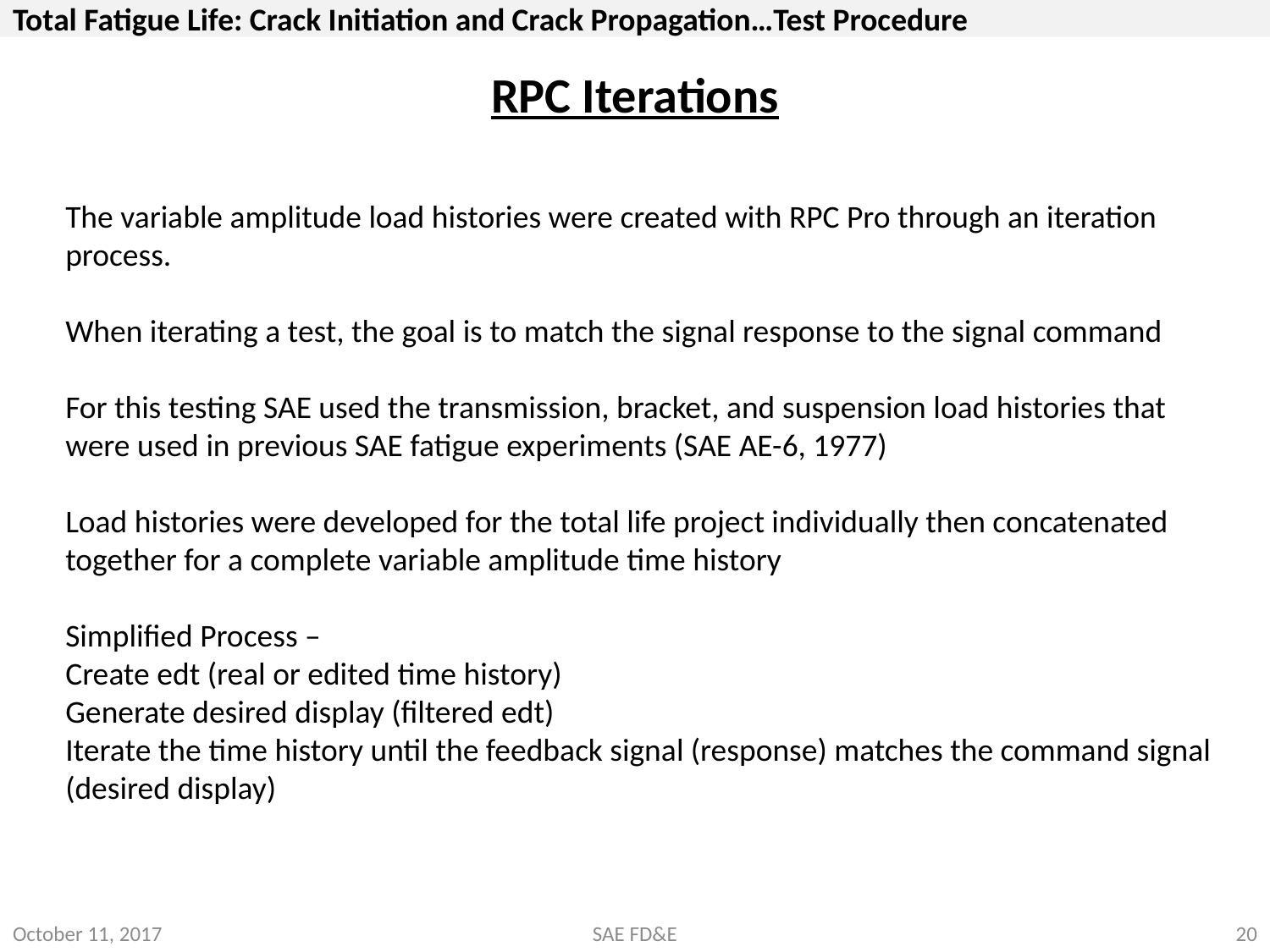

Total Fatigue Life: Crack Initiation and Crack Propagation…Test Procedure
# RPC Iterations
The variable amplitude load histories were created with RPC Pro through an iteration process.

When iterating a test, the goal is to match the signal response to the signal command

For this testing SAE used the transmission, bracket, and suspension load histories that were used in previous SAE fatigue experiments (SAE AE-6, 1977)

Load histories were developed for the total life project individually then concatenated together for a complete variable amplitude time history

Simplified Process –
Create edt (real or edited time history)
Generate desired display (filtered edt)
Iterate the time history until the feedback signal (response) matches the command signal (desired display)
October 11, 2017
SAE FD&E
20